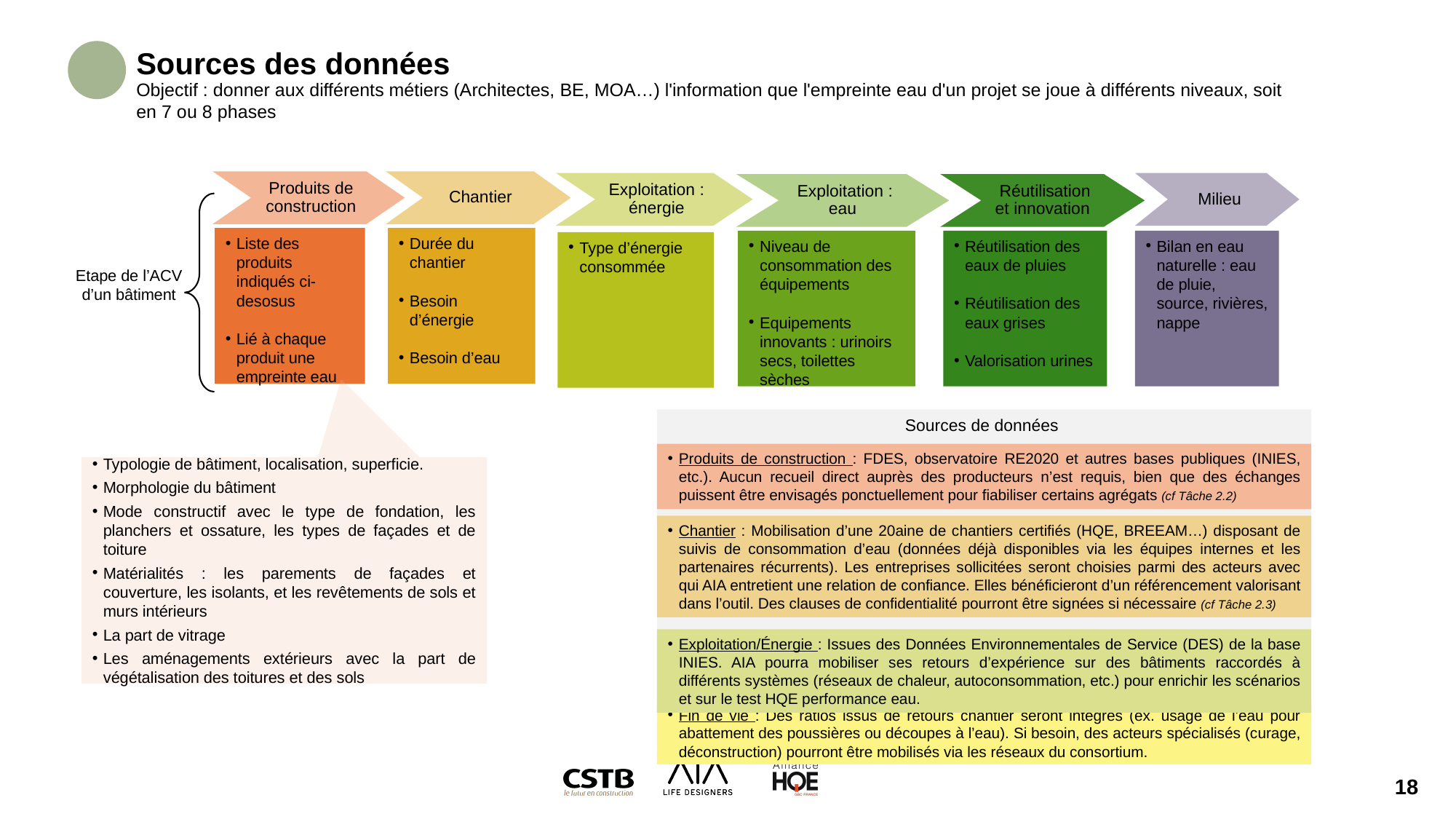

Sources des données
Objectif : donner aux différents métiers (Architectes, BE, MOA…) l'information que l'empreinte eau d'un projet se joue à différents niveaux, soit en 7 ou 8 phases
Produits de construction
Chantier
Exploitation : énergie
Milieu
Exploitation : eau
Réutilisation et innovation

Liste des produits indiqués ci-desosus

Lié à chaque produit une empreinte eau
Durée du chantier

Besoin d’énergie

Besoin d’eau
Niveau de consommation des équipements

Equipements innovants : urinoirs secs, toilettes sèches
Réutilisation des eaux de pluies

Réutilisation des eaux grises

Valorisation urines
Bilan en eau naturelle : eau de pluie, source, rivières, nappe
Type d’énergie consommée
Etape de l’ACV d’un bâtiment
Sources de données
Produits de construction : FDES, observatoire RE2020 et autres bases publiques (INIES, etc.). Aucun recueil direct auprès des producteurs n’est requis, bien que des échanges puissent être envisagés ponctuellement pour fiabiliser certains agrégats (cf Tâche 2.2)
Typologie de bâtiment, localisation, superficie.
Morphologie du bâtiment
Mode constructif avec le type de fondation, les planchers et ossature, les types de façades et de toiture
Matérialités : les parements de façades et couverture, les isolants, et les revêtements de sols et murs intérieurs
La part de vitrage
Les aménagements extérieurs avec la part de végétalisation des toitures et des sols
Chantier : Mobilisation d’une 20aine de chantiers certifiés (HQE, BREEAM…) disposant de suivis de consommation d’eau (données déjà disponibles via les équipes internes et les partenaires récurrents). Les entreprises sollicitées seront choisies parmi des acteurs avec qui AIA entretient une relation de confiance. Elles bénéficieront d’un référencement valorisant dans l’outil. Des clauses de confidentialité pourront être signées si nécessaire (cf Tâche 2.3)
Exploitation/Énergie : Issues des Données Environnementales de Service (DES) de la base INIES. AIA pourra mobiliser ses retours d’expérience sur des bâtiments raccordés à différents systèmes (réseaux de chaleur, autoconsommation, etc.) pour enrichir les scénarios et sur le test HQE performance eau.
Fin de vie : Des ratios issus de retours chantier seront intégrés (ex. usage de l’eau pour abattement des poussières ou découpes à l’eau). Si besoin, des acteurs spécialisés (curage, déconstruction) pourront être mobilisés via les réseaux du consortium.